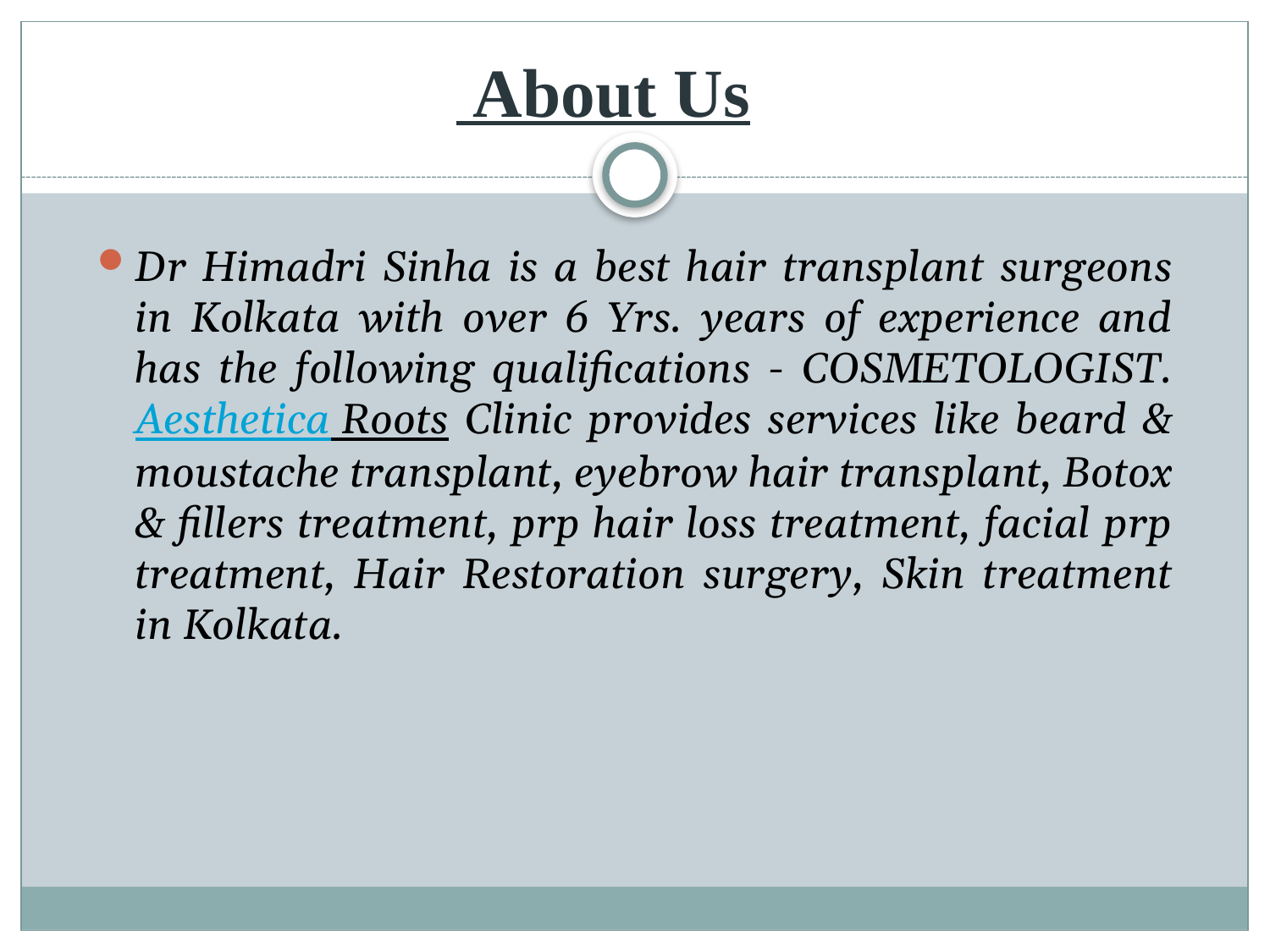

# About Us
Dr Himadri Sinha is a best hair transplant surgeons in Kolkata with over 6 Yrs. years of experience and has the following qualifications - COSMETOLOGIST. Aesthetica Roots Clinic provides services like beard & moustache transplant, eyebrow hair transplant, Botox & fillers treatment, prp hair loss treatment, facial prp treatment, Hair Restoration surgery, Skin treatment in Kolkata.